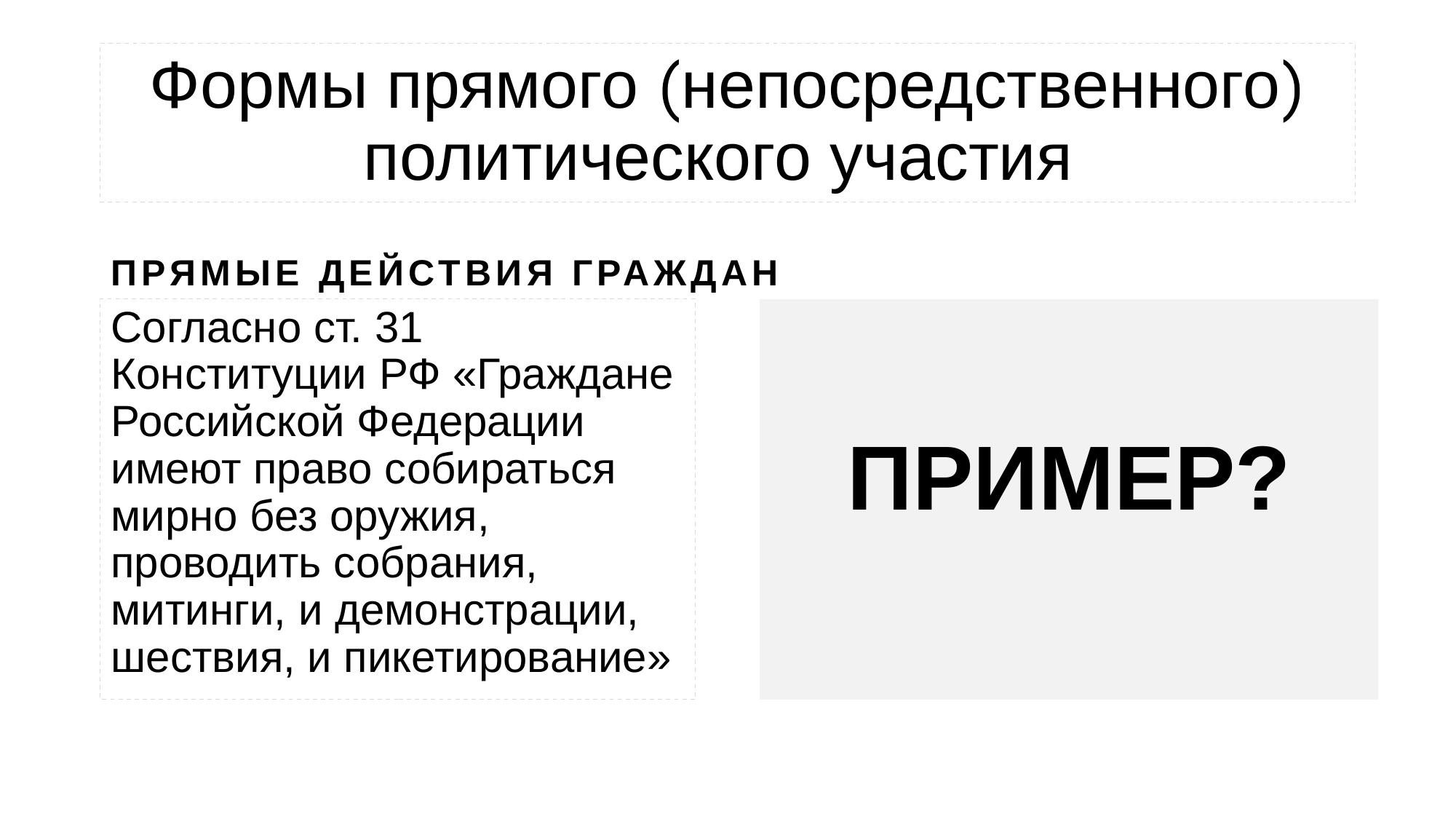

# Формы прямого (непосредственного) политического участия
ПРЯМЫЕ ДЕЙСТВИЯ ГРАЖДАН

ПРИМЕР?
Согласно ст. 31 Конституции РФ «Граждане Российской Федерации имеют право собираться мирно без оружия, проводить собрания, митинги, и демонстрации, шествия, и пикетирование»